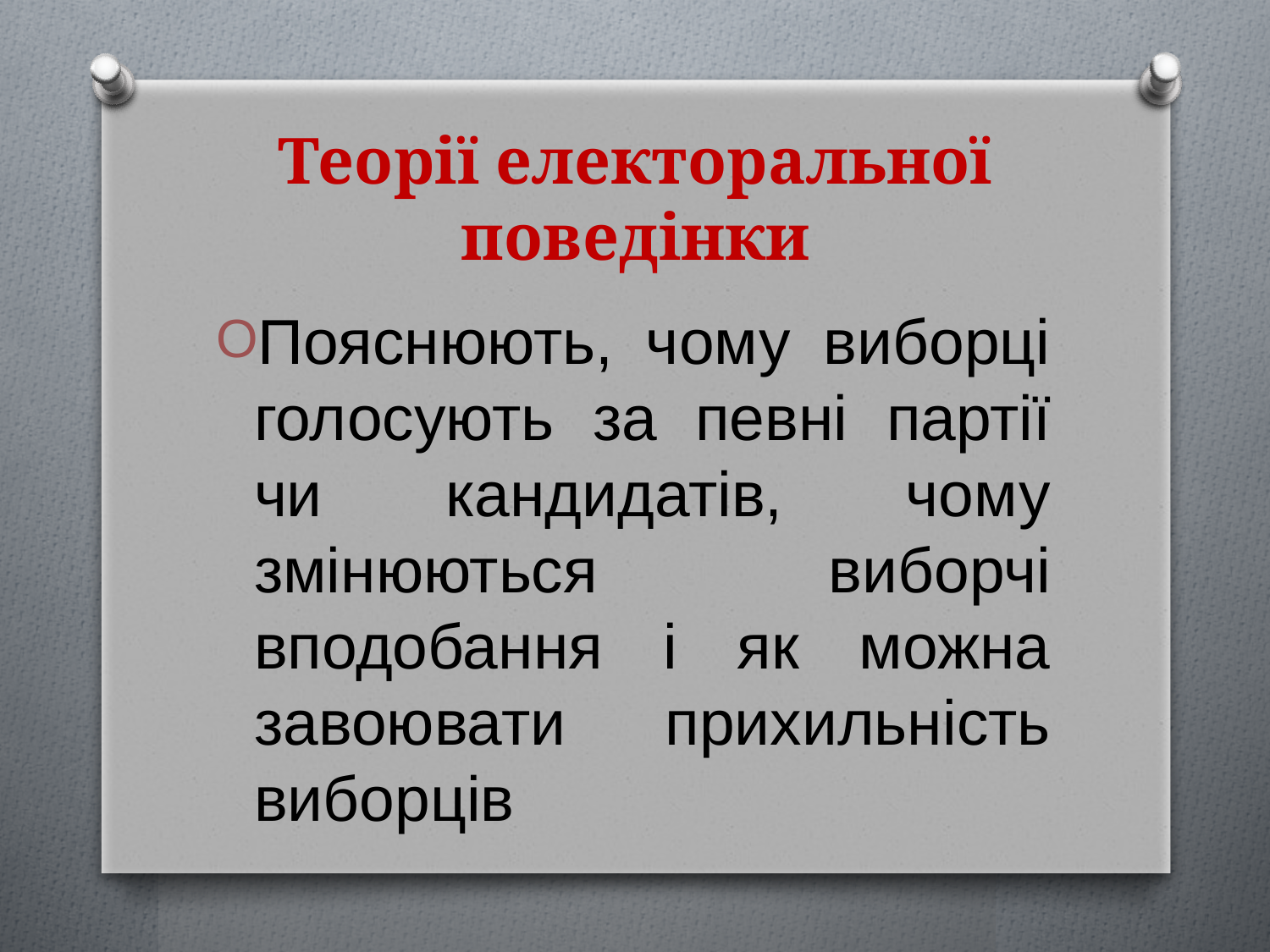

# Теорії електоральної поведінки
Пояснюють, чому виборці голосують за певні партії чи кандидатів, чому змінюються виборчі вподобання і як можна завоювати прихильність виборців